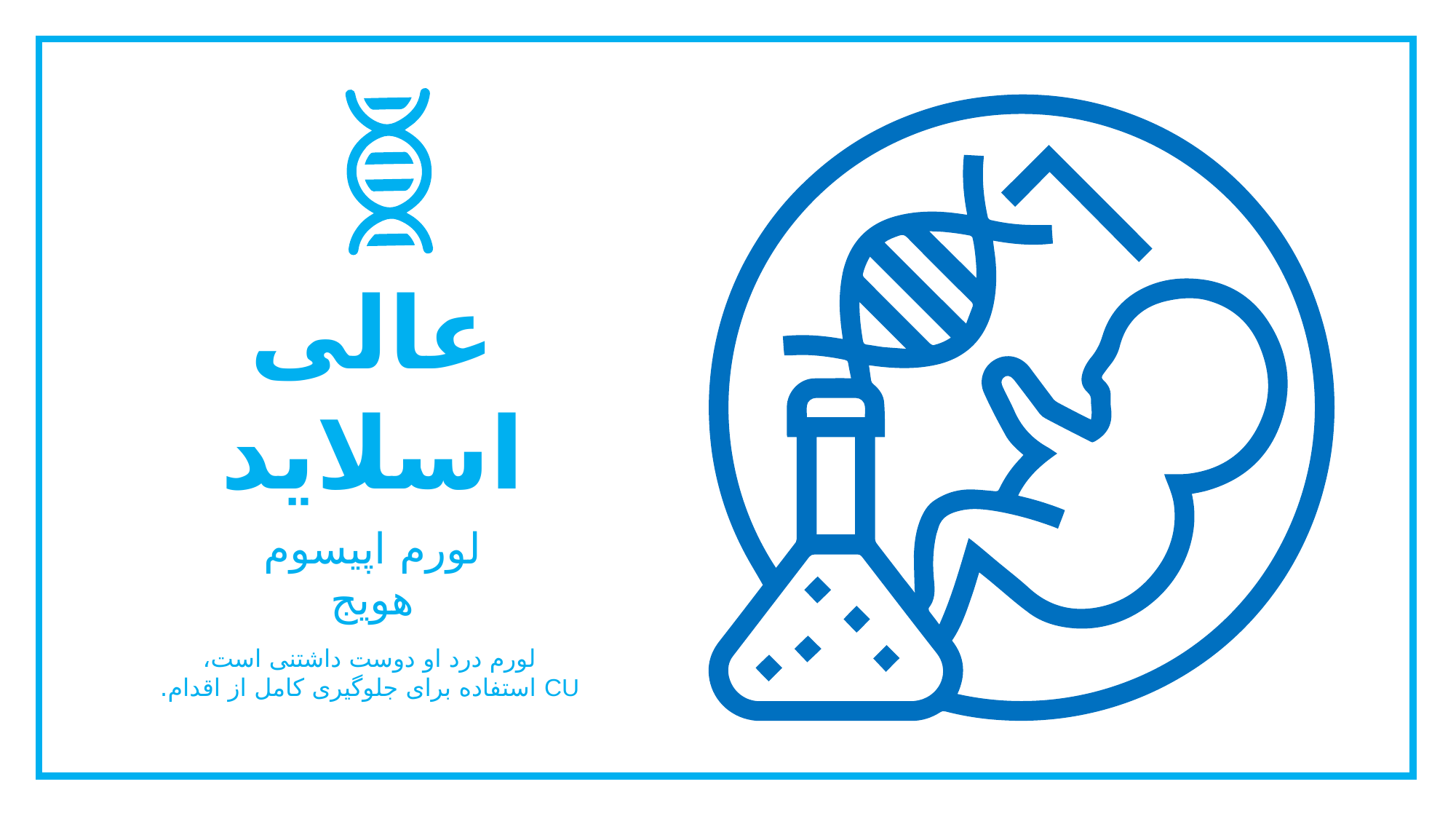

عالی
اسلاید
لورم اپیسوم
هویج
لورم درد او دوست داشتنی است،
CU استفاده برای جلوگیری کامل از اقدام.